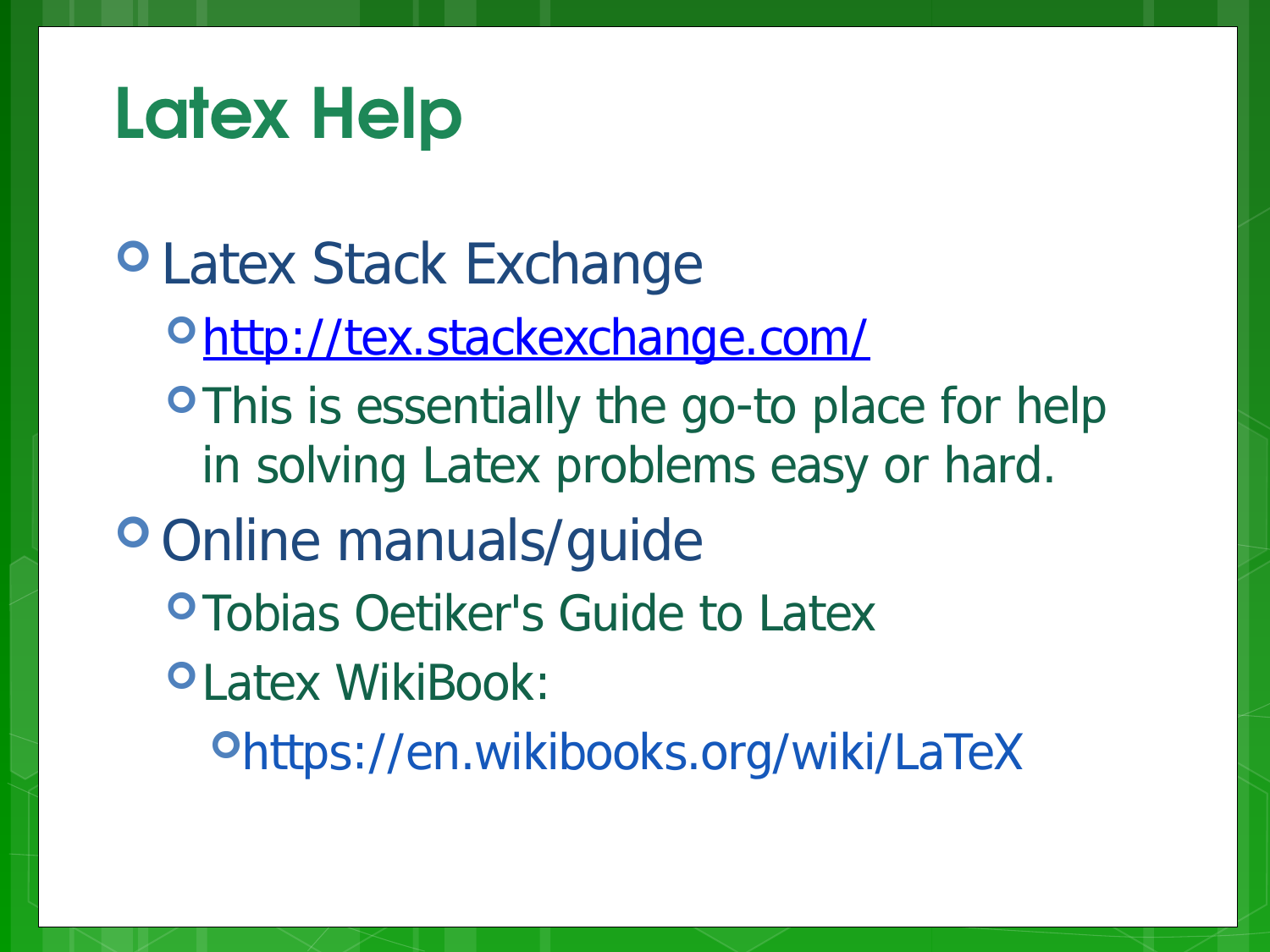

# Latex Help
Latex Stack Exchange
http://tex.stackexchange.com/
This is essentially the go-to place for help in solving Latex problems easy or hard.
Online manuals/guide
Tobias Oetiker's Guide to Latex
Latex WikiBook:
https://en.wikibooks.org/wiki/LaTeX